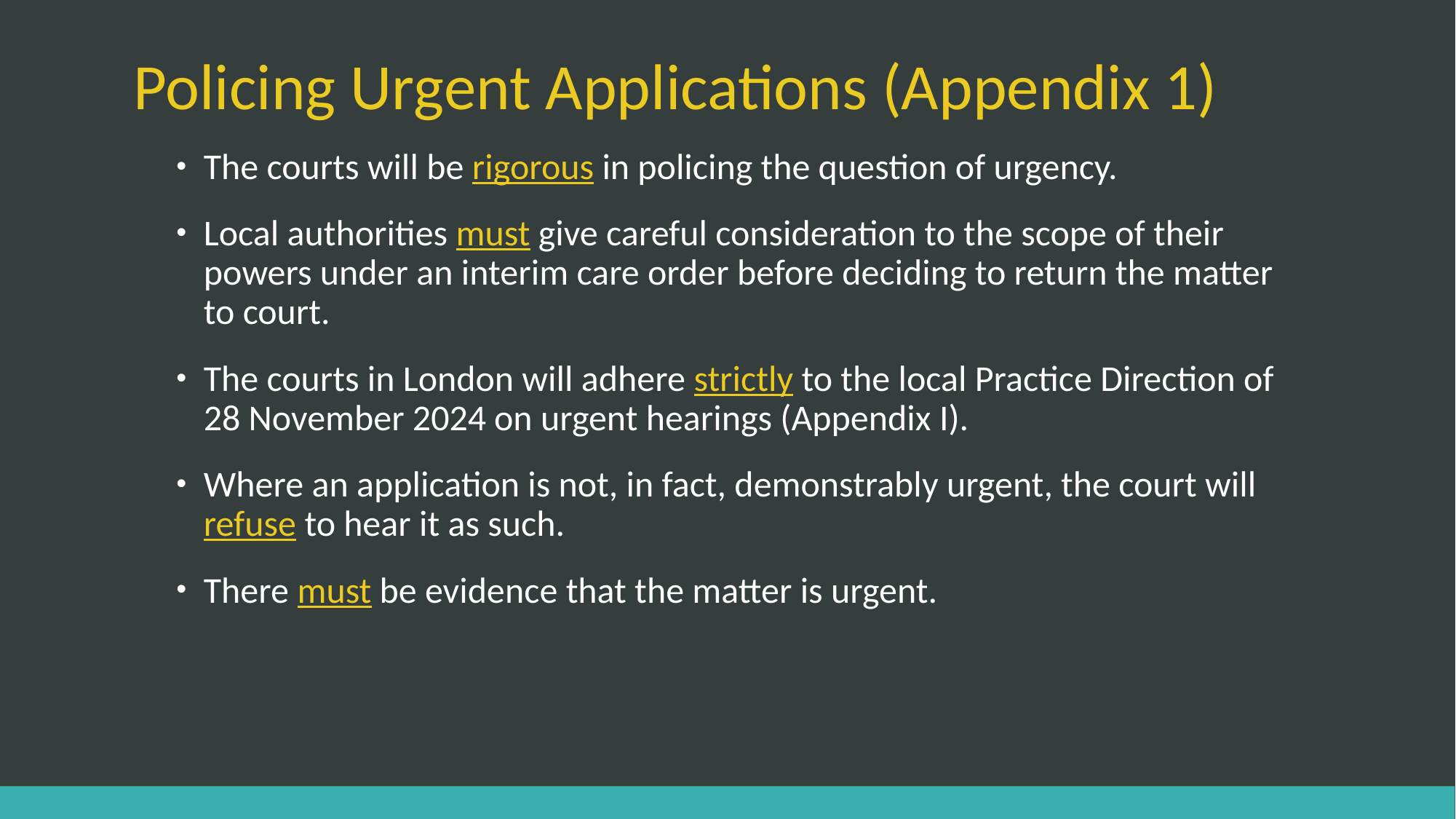

# Policing Urgent Applications (Appendix 1)
The courts will be rigorous in policing the question of urgency.
Local authorities must give careful consideration to the scope of their powers under an interim care order before deciding to return the matter to court.
The courts in London will adhere strictly to the local Practice Direction of 28 November 2024 on urgent hearings (Appendix I).
Where an application is not, in fact, demonstrably urgent, the court will refuse to hear it as such.
There must be evidence that the matter is urgent.